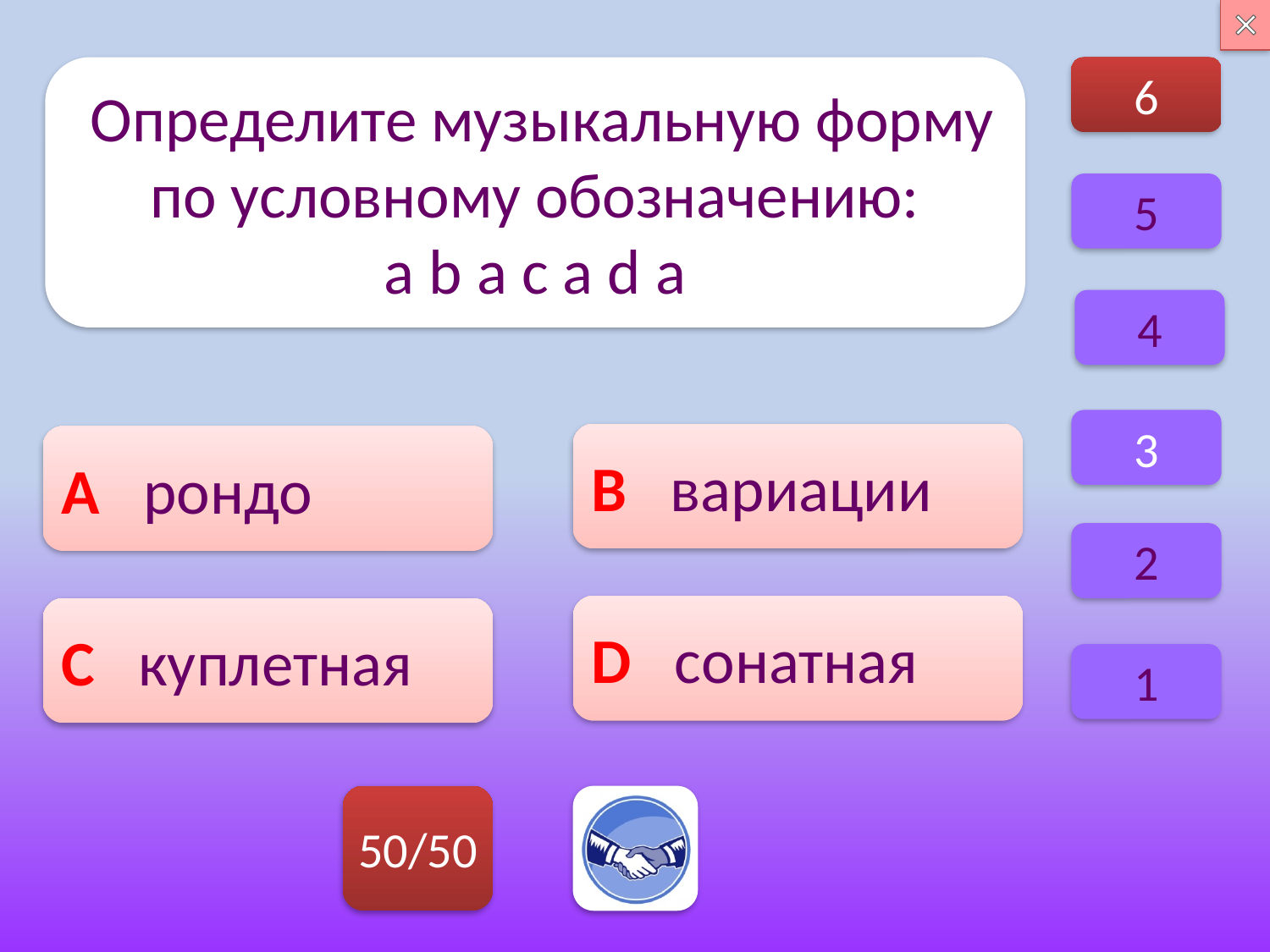

6
 Определите музыкальную форму по условному обозначению:
a b a c a d a
5
4
3
В   вариации
А   рондо
2
D   сонатная
C   куплетная
1
50/50